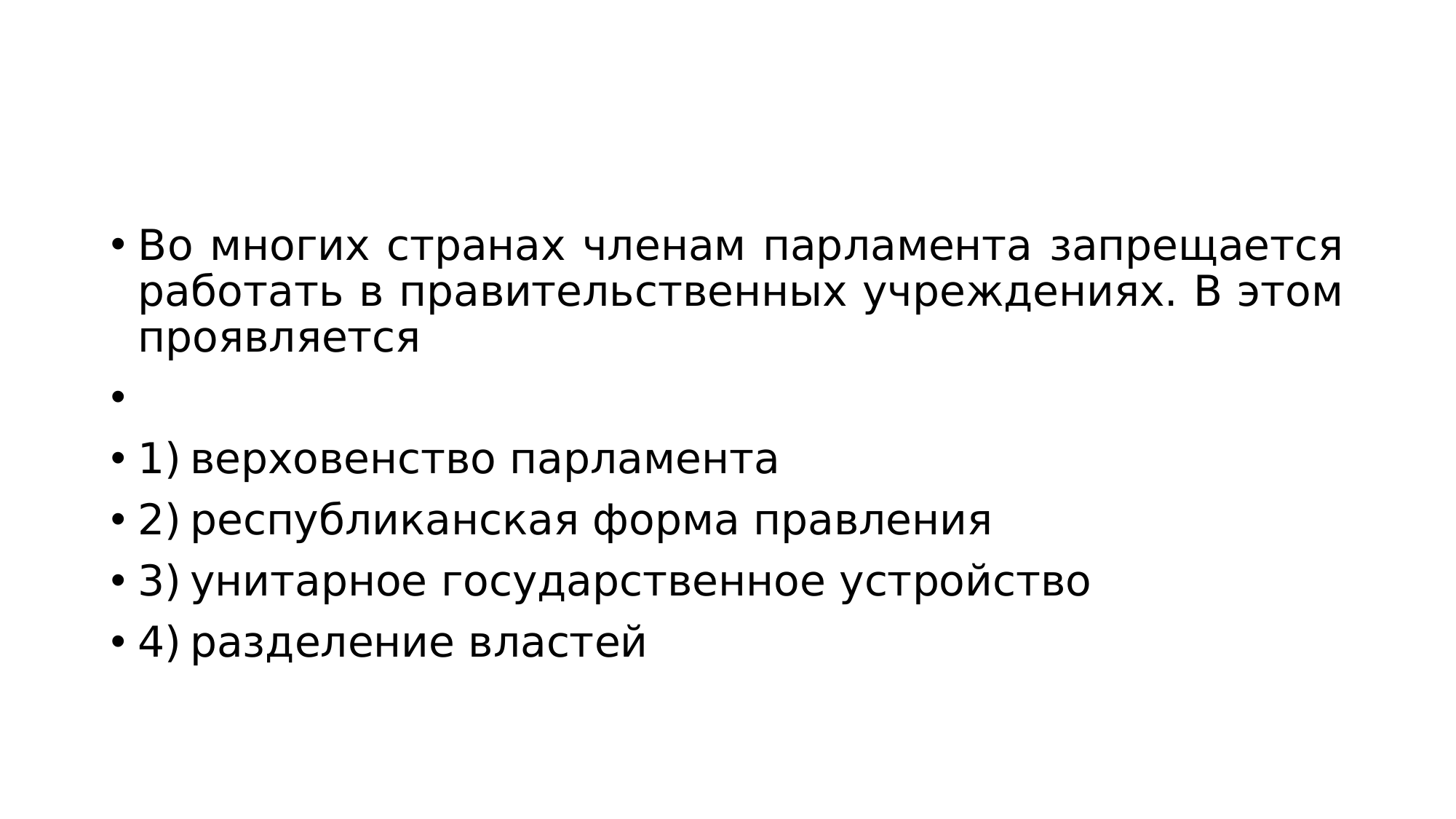

#
Во многих странах членам парламента запрещается работать в правительственных учреждениях. В этом проявляется

1) верховенство парламента
2) республиканская форма правления
3) унитарное государственное устройство
4) разделение властей